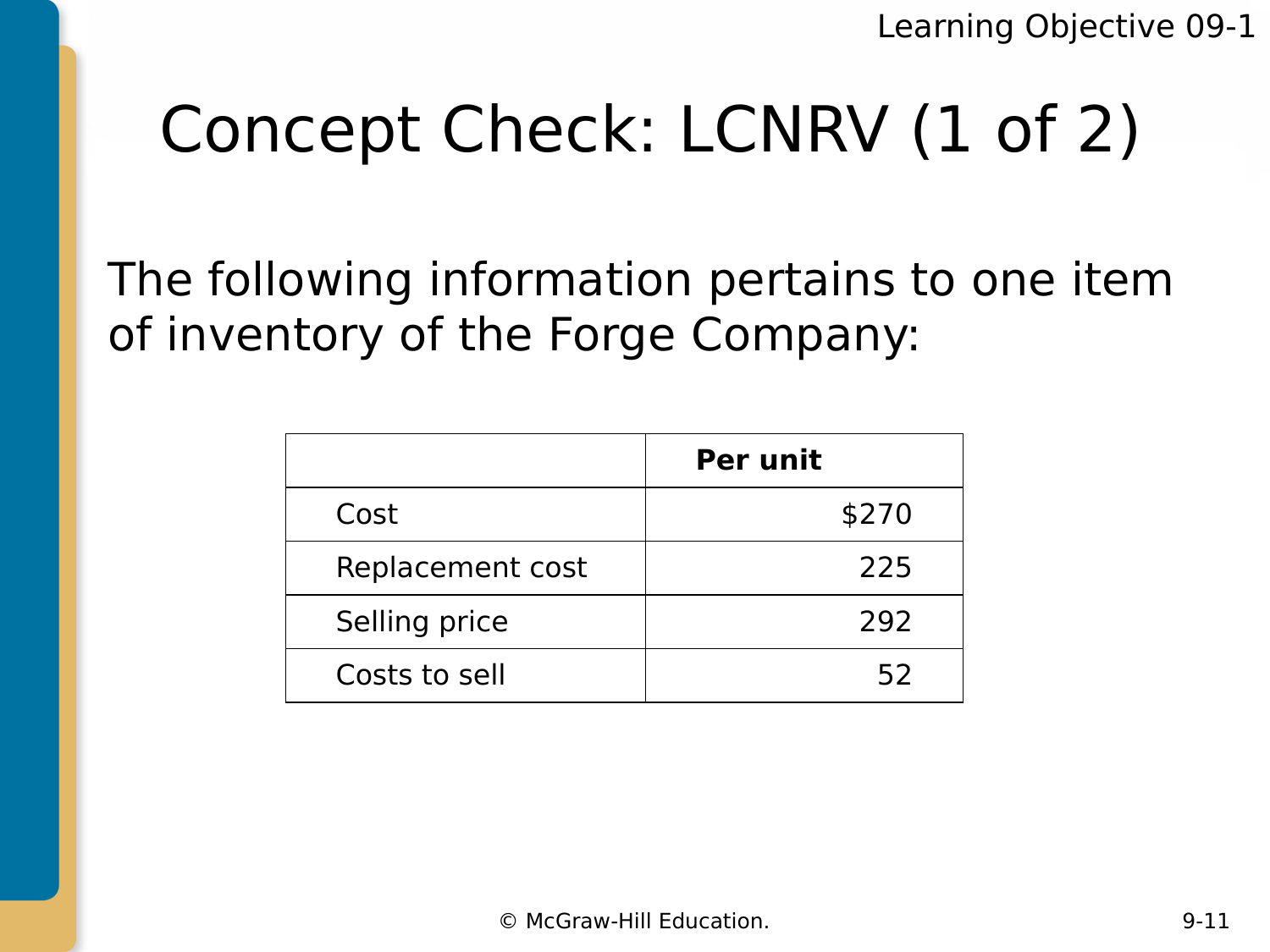

Learning Objective 09-1
# Concept Check: LCNRV (1 of 2)
The following information pertains to one item of inventory of the Forge Company:
|  | Per unit |
| --- | --- |
| Cost | $270 |
| Replacement cost | 225 |
| Selling price | 292 |
| Costs to sell | 52 |